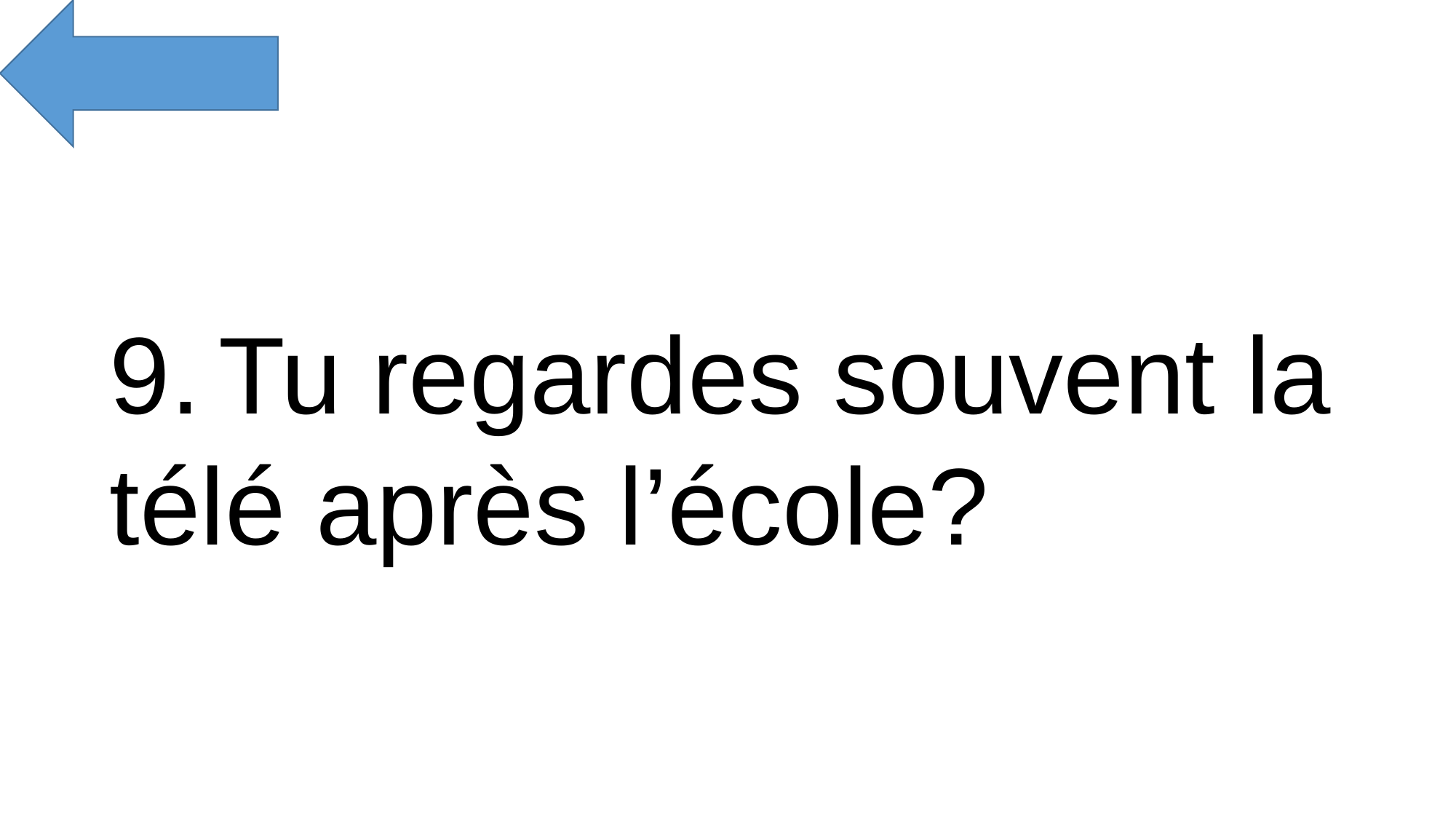

9.	Tu regardes souvent la télé après l’école?